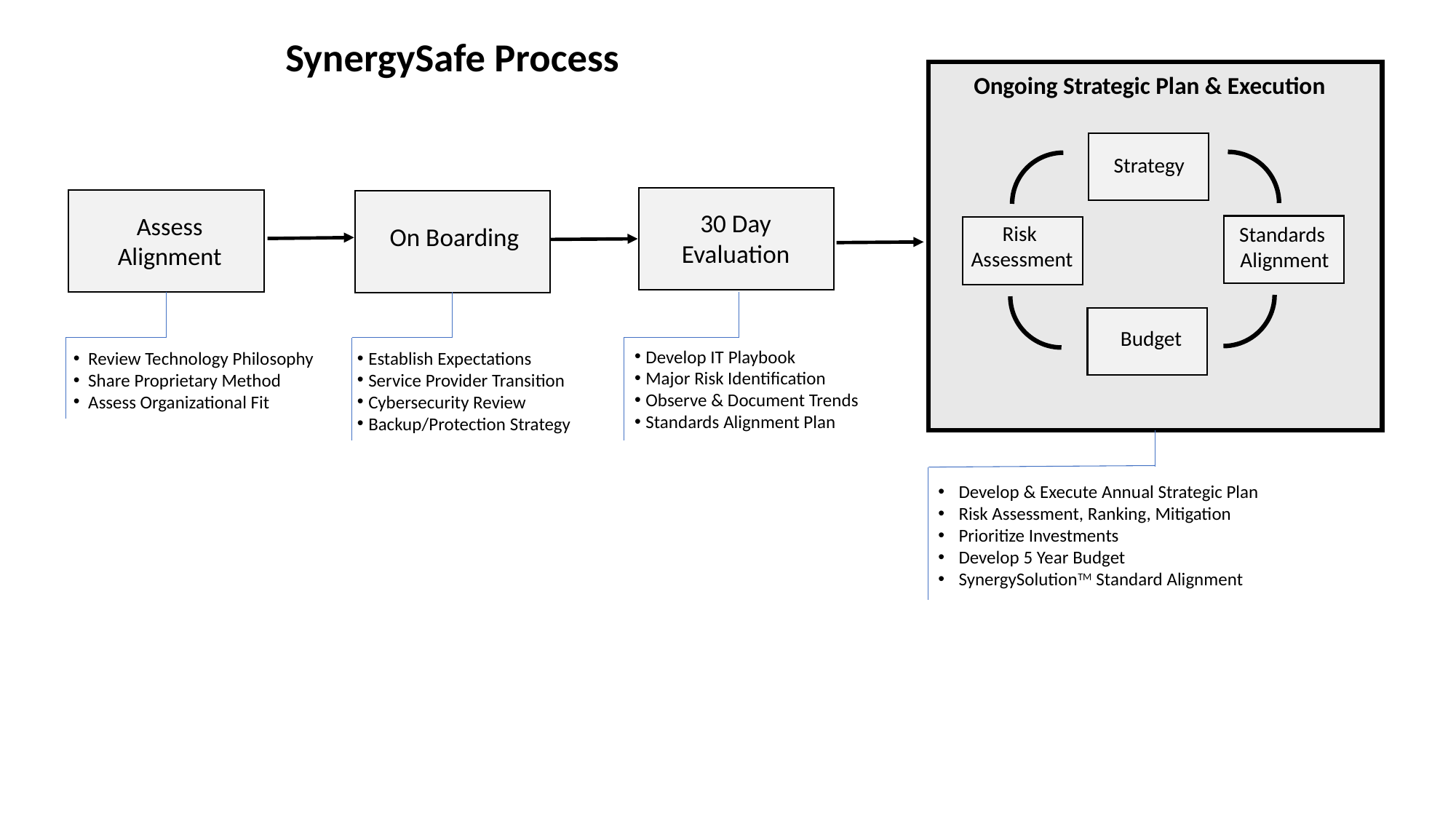

SynergySafe Process

Ongoing Strategic Plan & Execution

Strategy

30 Day Evaluation
Assess
Alignment
Risk
Assessment
On Boarding
Standards
Alignment

Budget
 Develop IT Playbook
 Major Risk Identification
 Observe & Document Trends
 Standards Alignment Plan
  Review Technology Philosophy
  Share Proprietary Method
  Assess Organizational Fit
 Establish Expectations
 Service Provider Transition
 Cybersecurity Review
 Backup/Protection Strategy
Develop & Execute Annual Strategic Plan
Risk Assessment, Ranking, Mitigation
Prioritize Investments
Develop 5 Year Budget
SynergySolutionTM Standard Alignment